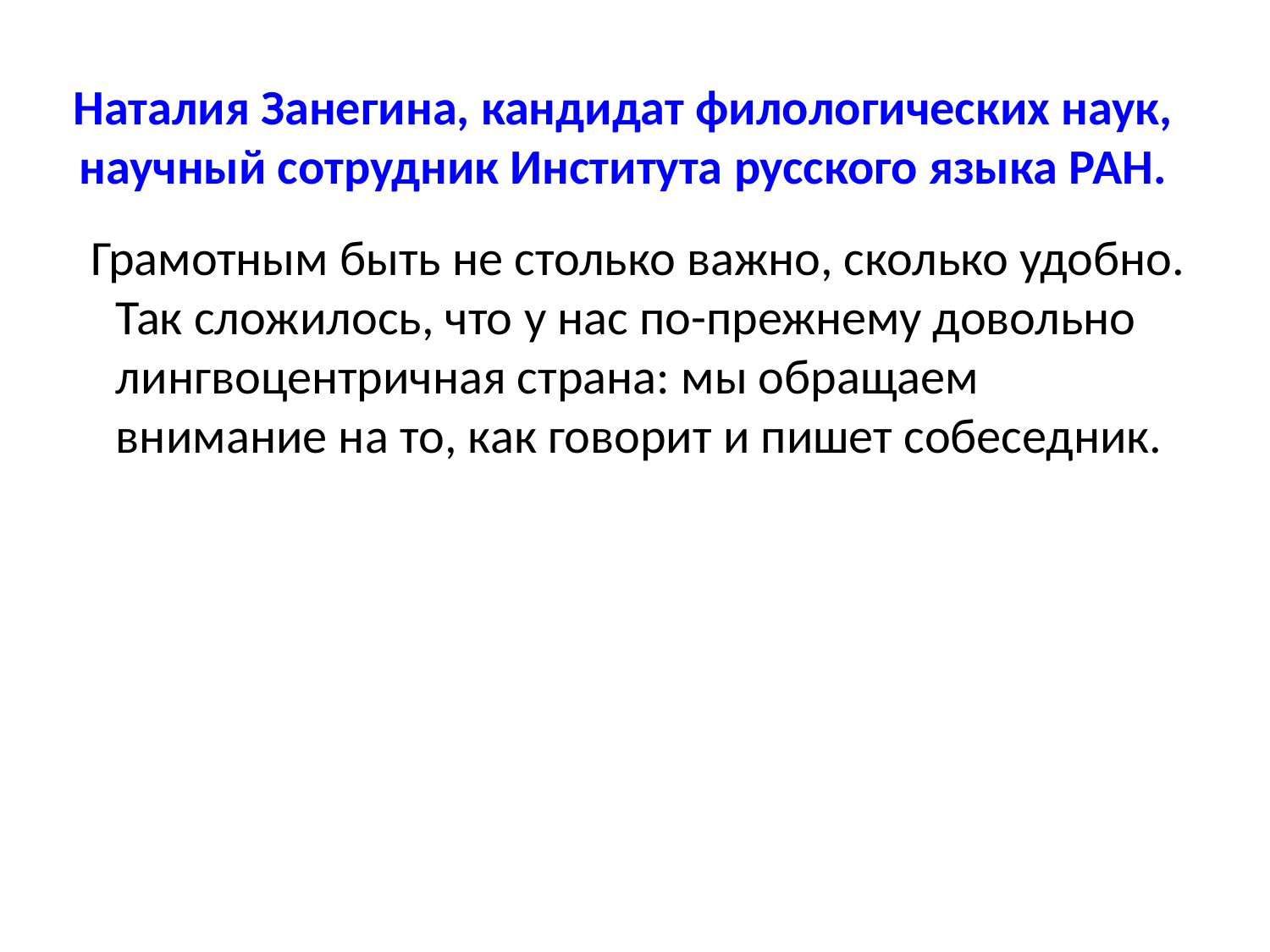

# Наталия Занегина, кандидат филологических наук, научный сотрудник Института русского языка РАН.
  Грамотным быть не столько важно, сколько удобно. Так сложилось, что у нас по-прежнему довольно лингвоцентричная страна: мы обращаем внимание на то, как говорит и пишет собеседник.